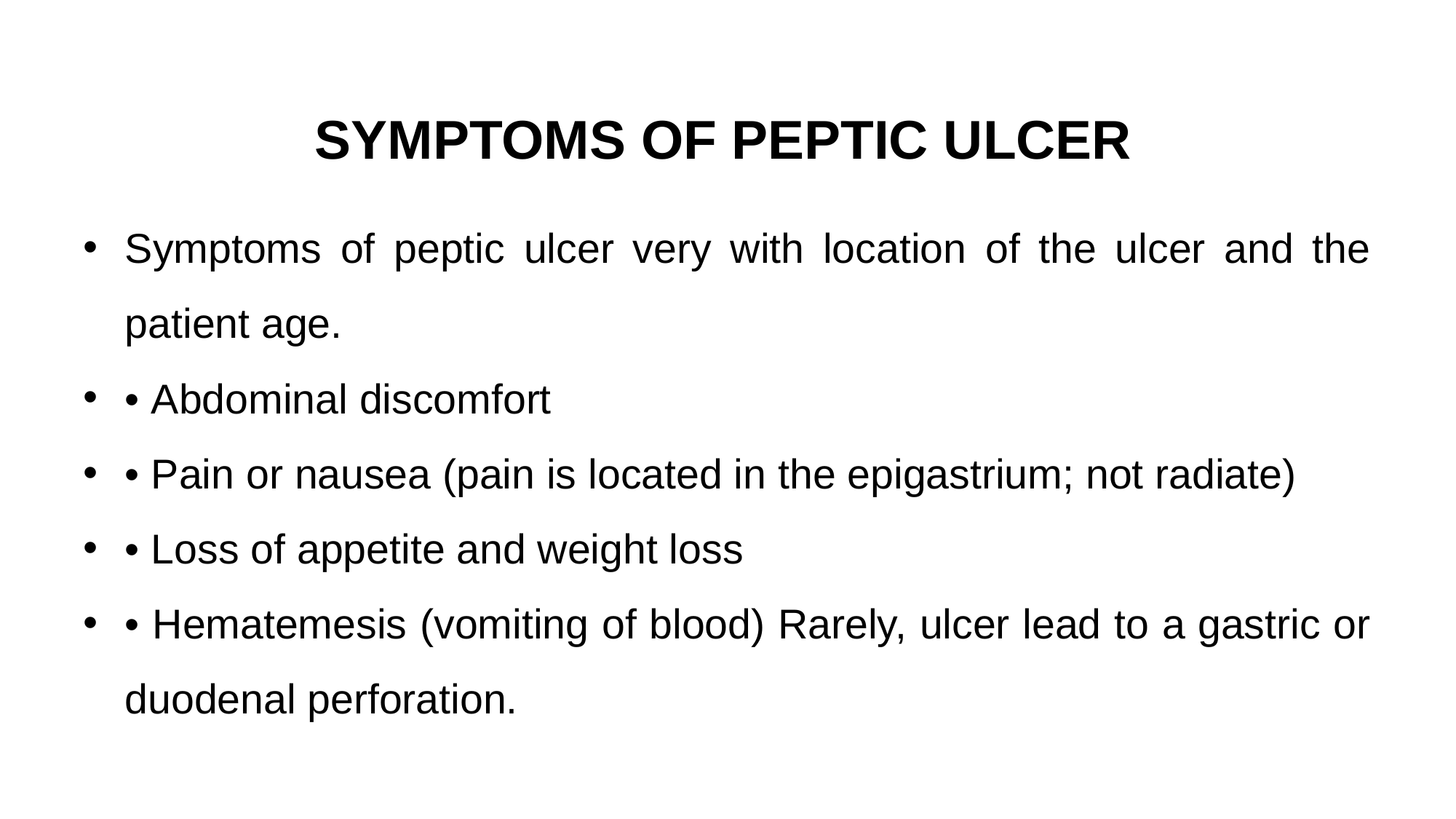

# Symptoms of peptic ulcer
Symptoms of peptic ulcer very with location of the ulcer and the patient age.
• Abdominal discomfort
• Pain or nausea (pain is located in the epigastrium; not radiate)
• Loss of appetite and weight loss
• Hematemesis (vomiting of blood) Rarely, ulcer lead to a gastric or duodenal perforation.